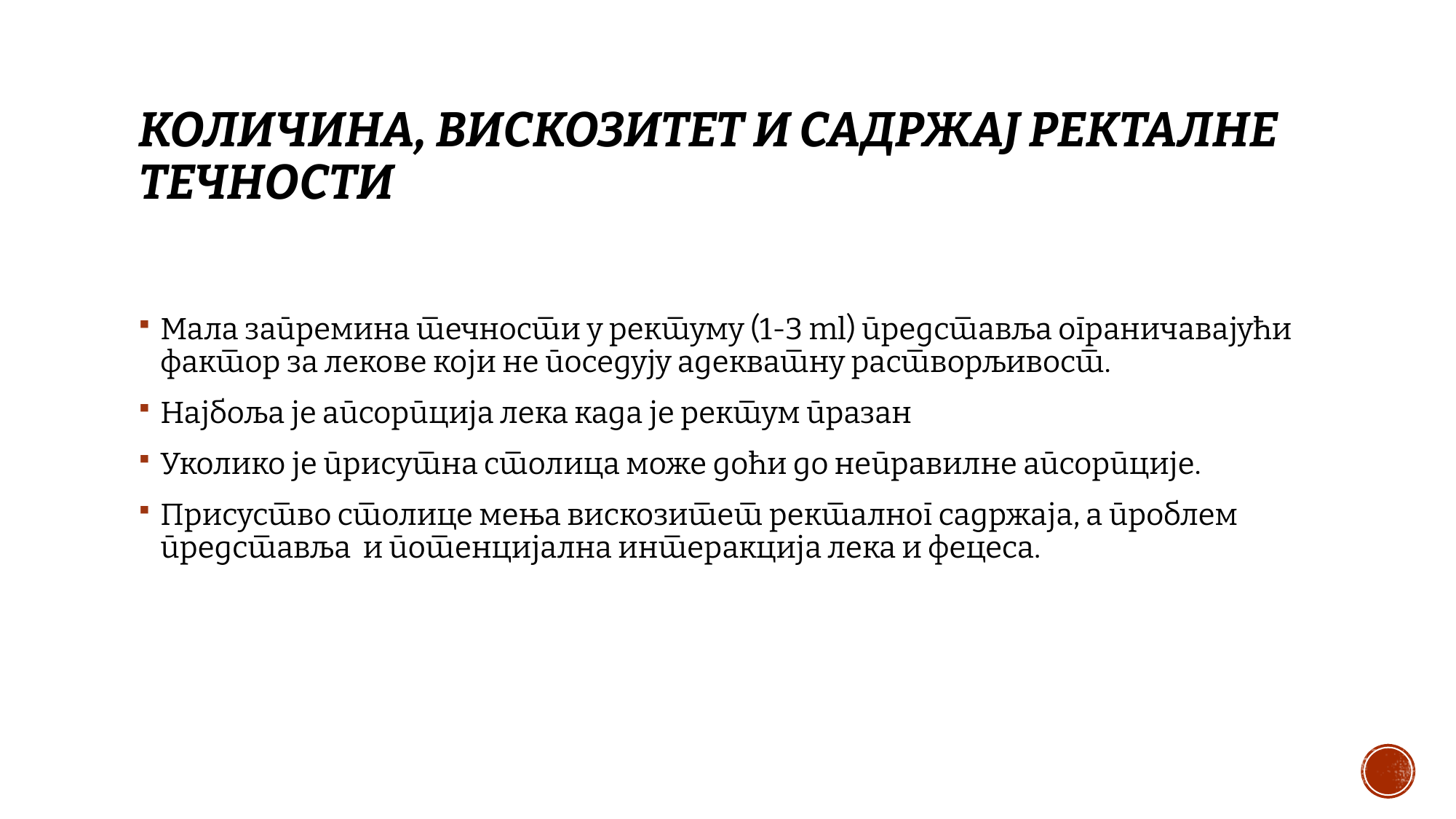

# Количина, вискозитет и садржај ректалне течности

Мала запремина течности у ректуму (1-3 ml) представља ограничавајући фактор за лекове који не поседују адекватну растворљивост.
Најбоља је апсорпција лека када је ректум празан
Уколико је присутна столица може доћи до неправилне апсорпције.
Присуство столице мења вискозитет ректалног садржаја, а проблем представља  и потенцијална интеракција лека и фецеса.